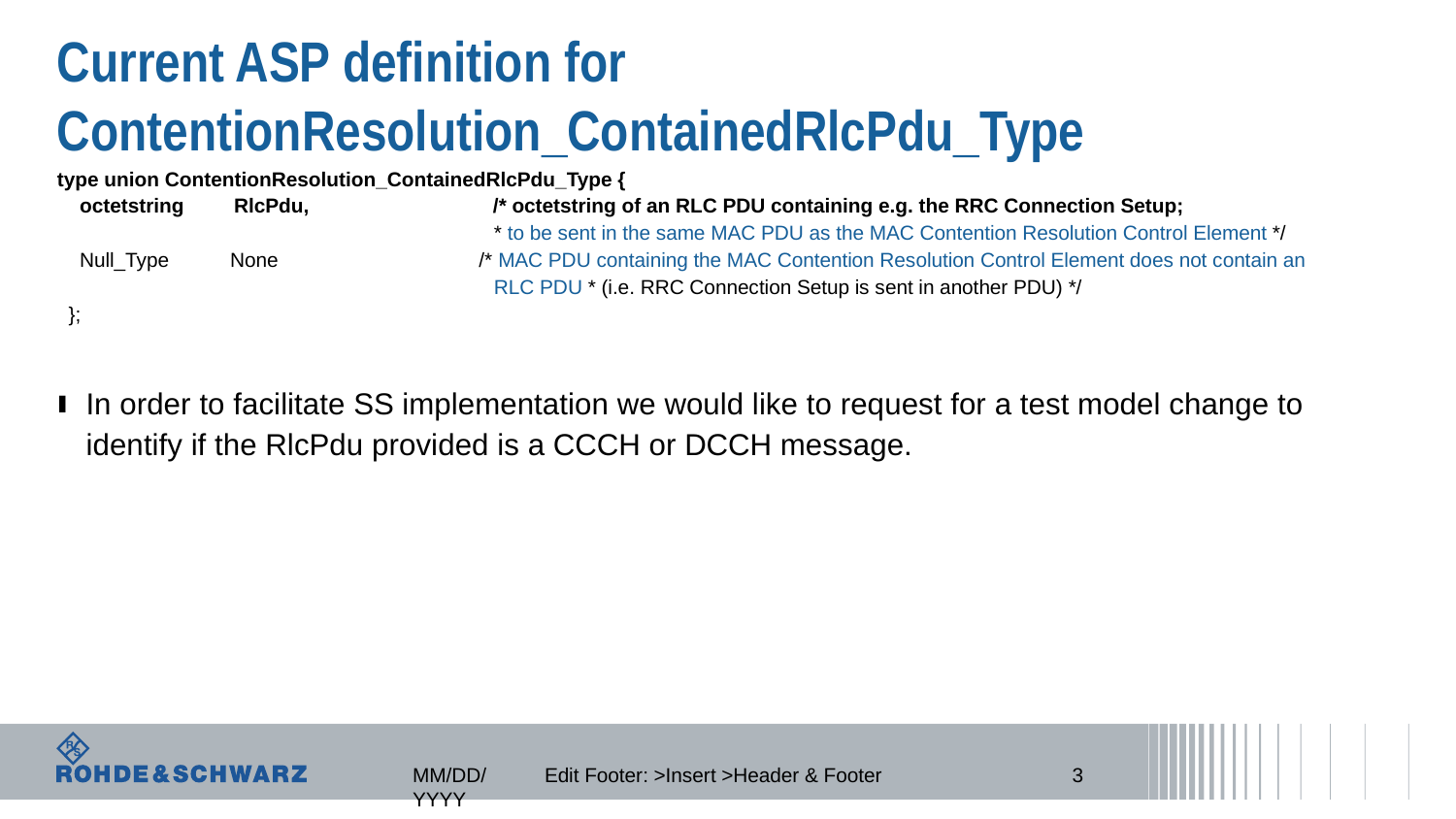

# Current ASP definition for ContentionResolution_ContainedRlcPdu_Type
type union ContentionResolution_ContainedRlcPdu_Type {
    octetstring         RlcPdu,                                 /* octetstring of an RLC PDU containing e.g. the RRC Connection Setup;
                                                                 	* to be sent in the same MAC PDU as the MAC Contention Resolution Control Element */
    Null_Type           None                                    /* MAC PDU containing the MAC Contention Resolution Control Element does not contain an 				RLC PDU * (i.e. RRC Connection Setup is sent in another PDU) */
  };

In order to facilitate SS implementation we would like to request for a test model change to identify if the RlcPdu provided is a CCCH or DCCH message.

MM/DD/YYYY
Edit Footer: >Insert >Header & Footer
3